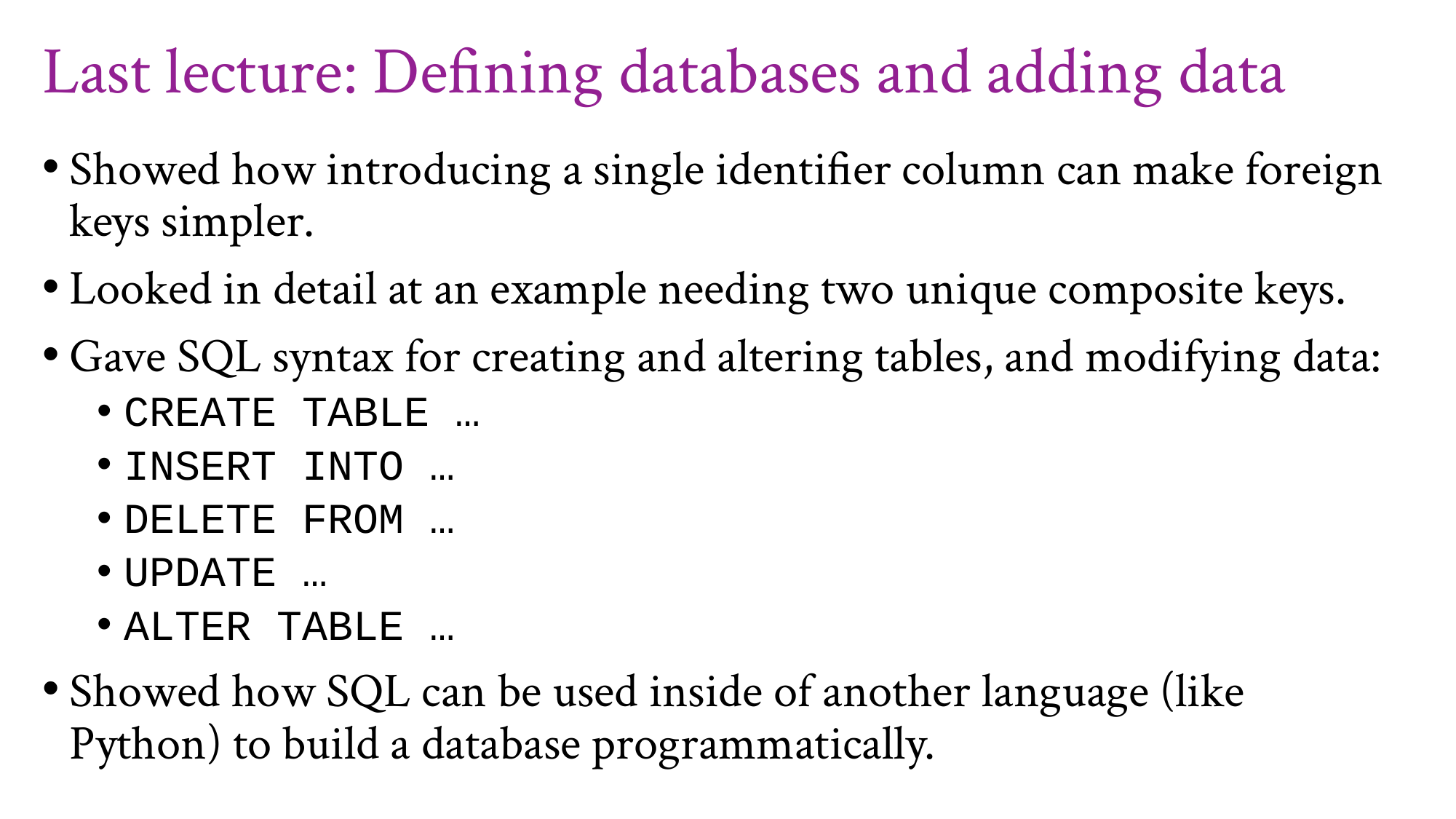

# Last lecture: Defining databases and adding data
Showed how introducing a single identifier column can make foreign keys simpler.
Looked in detail at an example needing two unique composite keys.
Gave SQL syntax for creating and altering tables, and modifying data:
CREATE TABLE …
INSERT INTO …
DELETE FROM …
UPDATE …
ALTER TABLE …
Showed how SQL can be used inside of another language (like Python) to build a database programmatically.